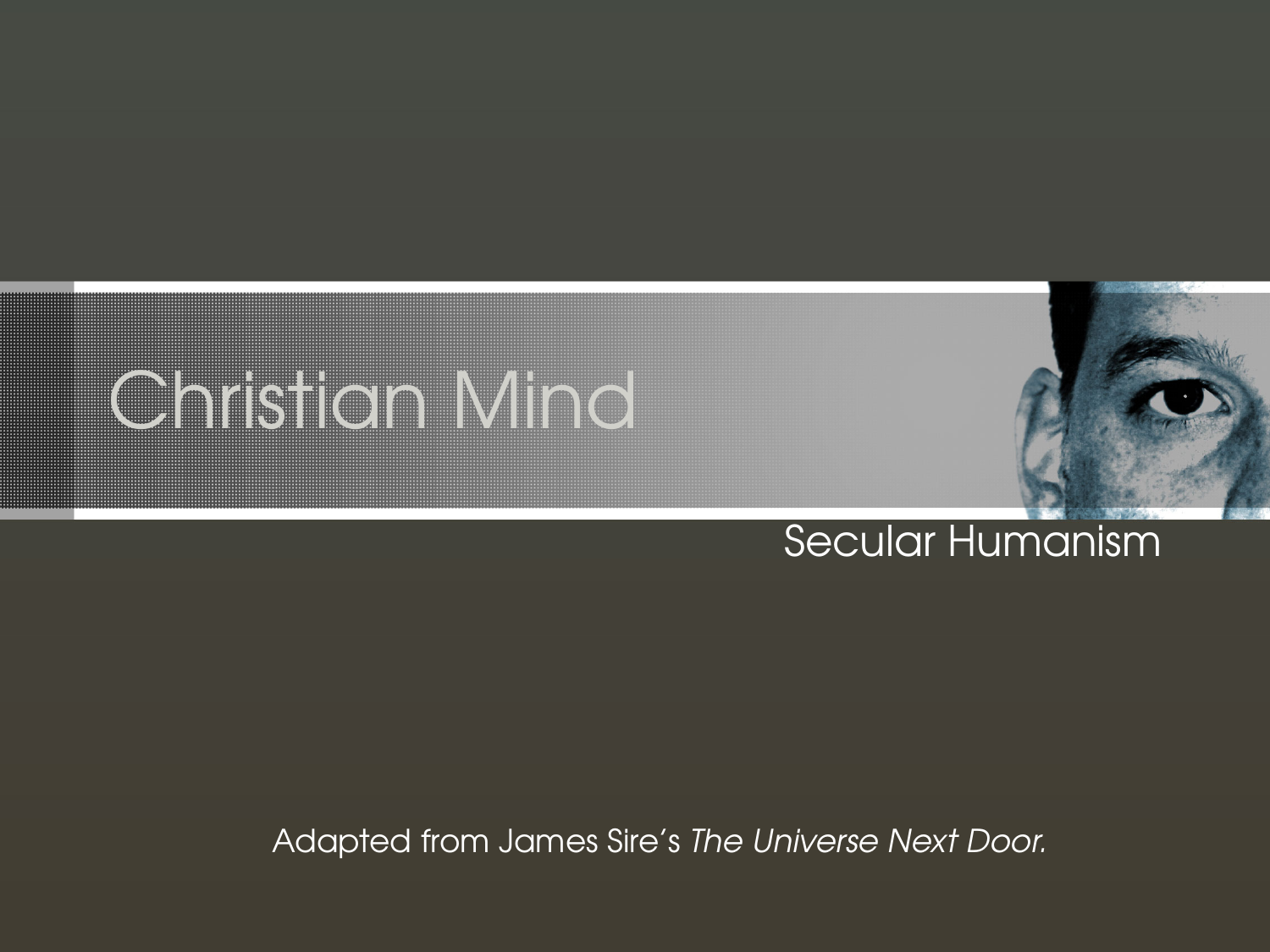

# Christian Mind
Secular Humanism
Adapted from James Sire’s The Universe Next Door.